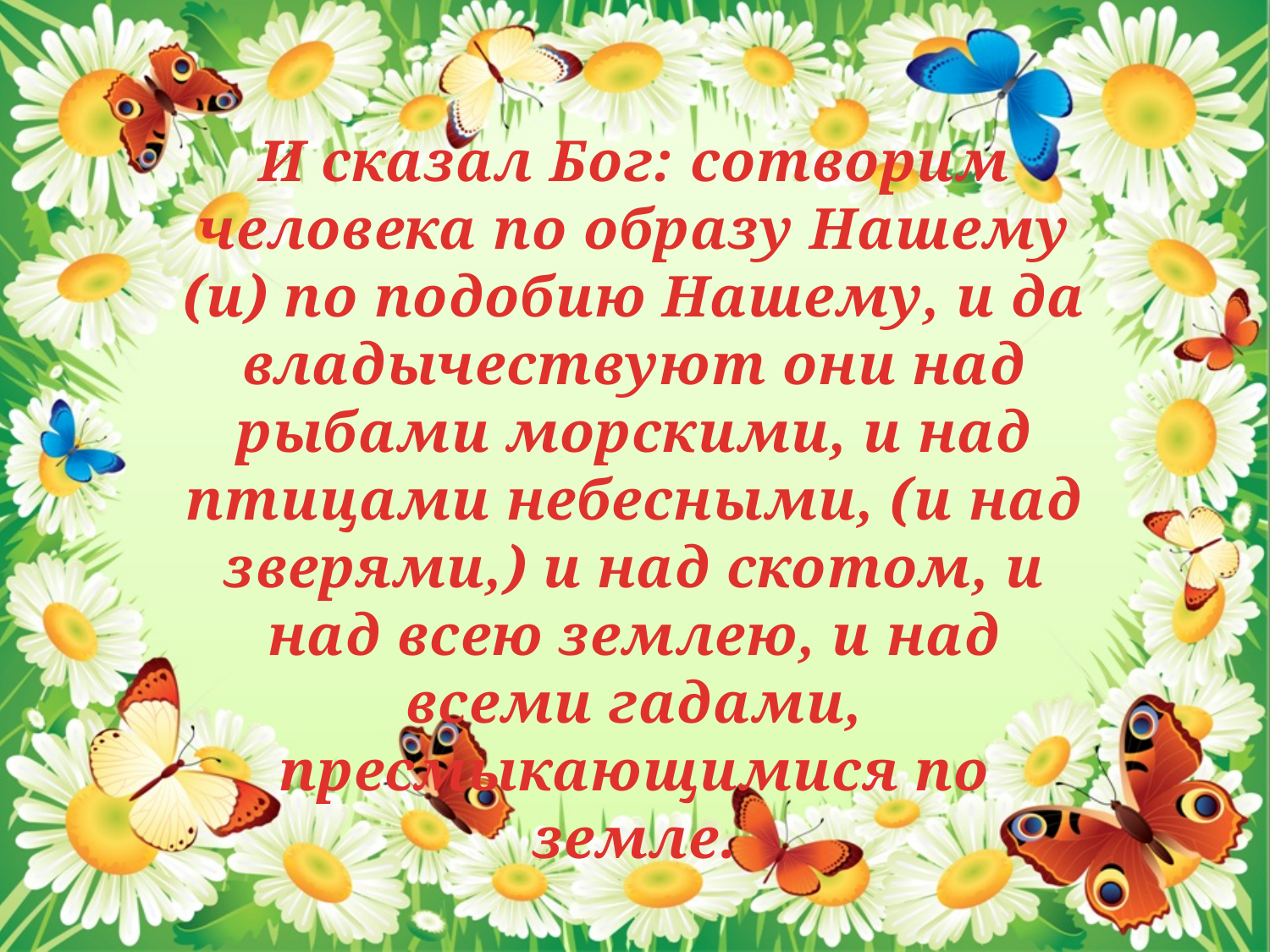

И сказал Бог: сотворим человека по образу Нашему (и) по подобию Нашему, и да владычествуют они над рыбами морскими, и над птицами небесными, (и над зверями,) и над скотом, и над всею землею, и над всеми гадами, пресмыкающимися по земле.